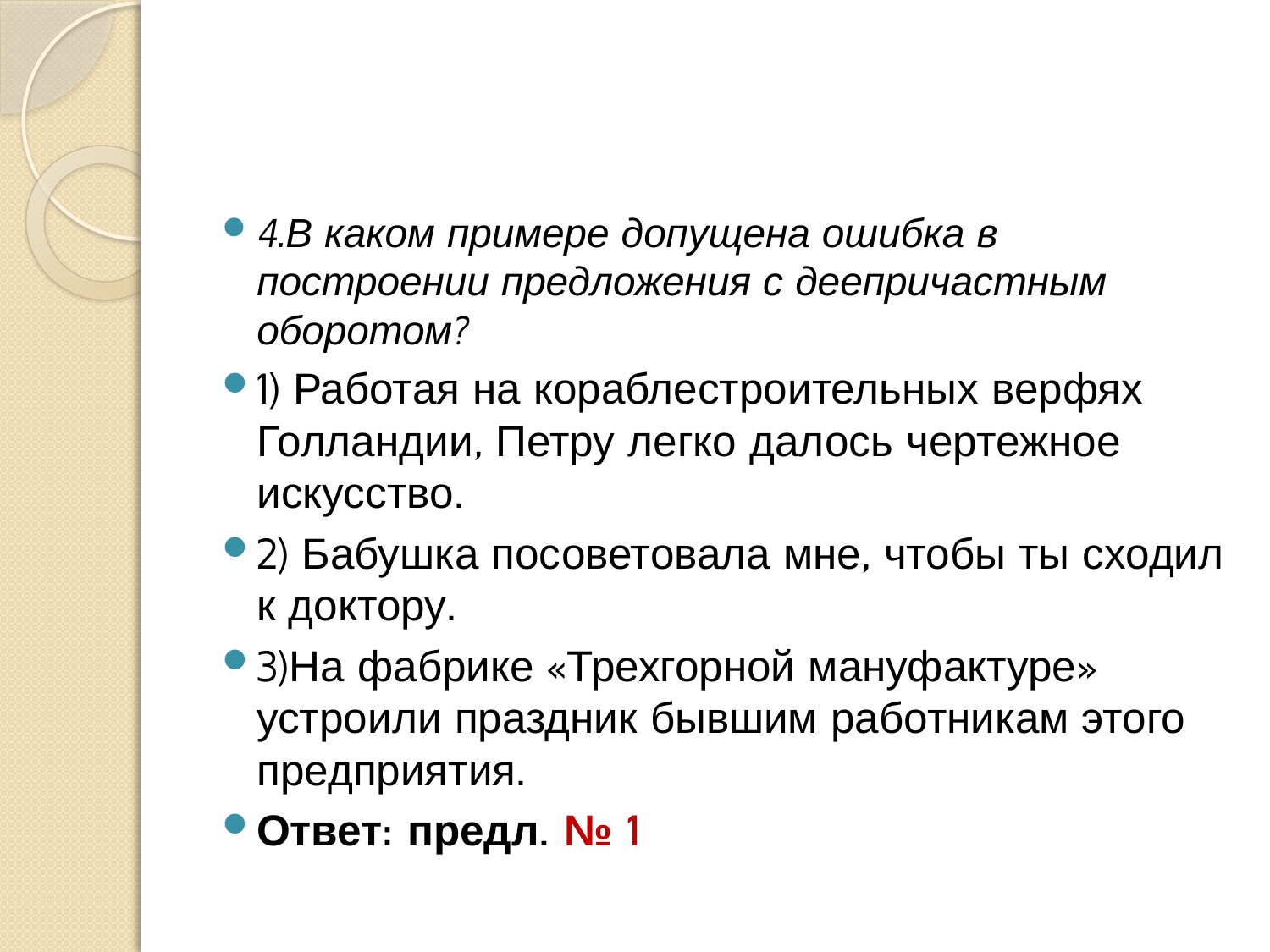

#
4.В каком примере допущена ошибка в построении предложения с деепричастным оборотом?
1) Работая на кораблестроительных верфях Голландии, Петру легко далось чертежное искусство.
2) Бабушка посоветовала мне, чтобы ты сходил к доктору.
3)На фабрике «Трехгорной мануфактуре» устроили праздник бывшим работникам этого предприятия.
Ответ: предл. № 1